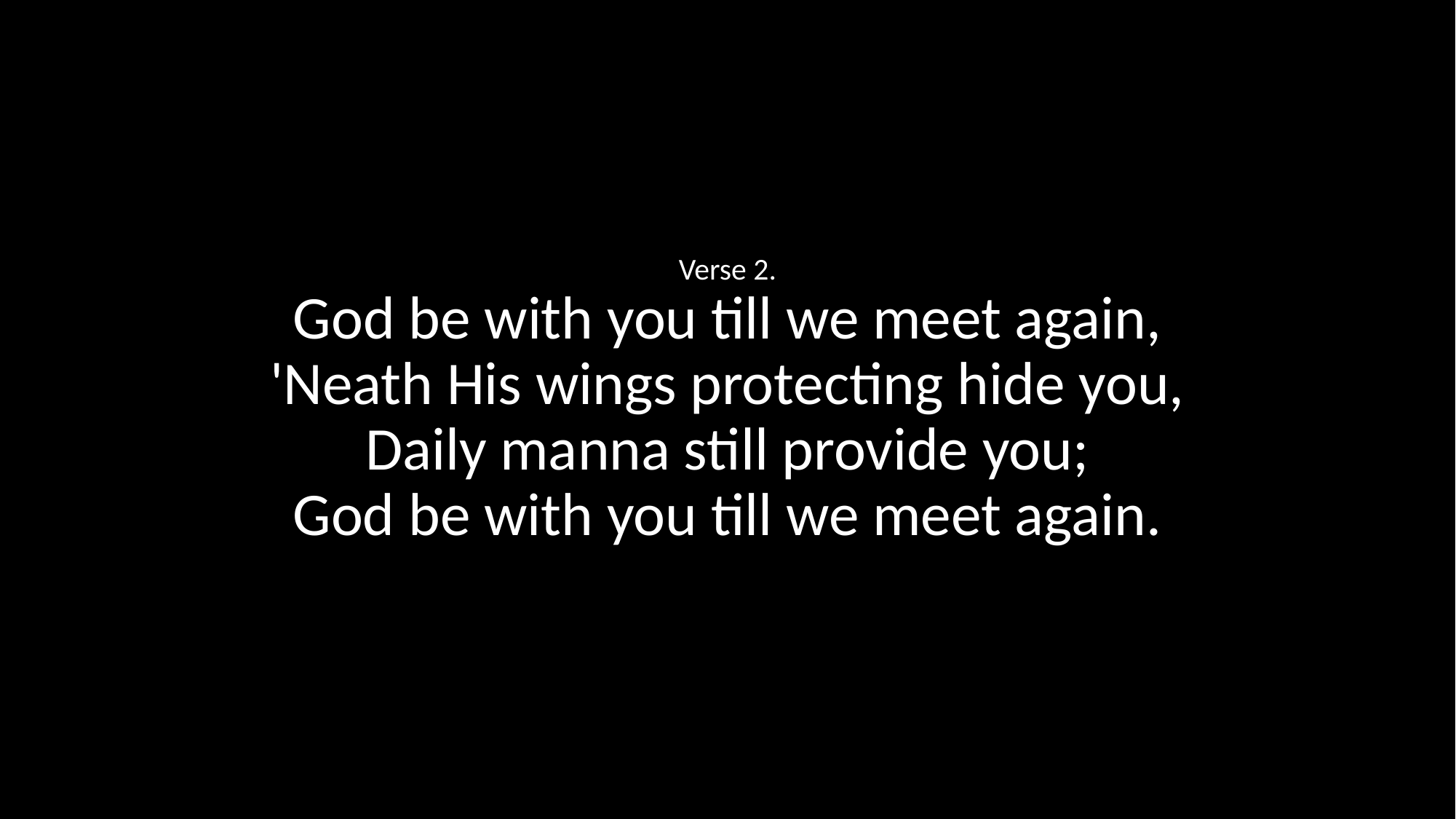

Verse 2.
God be with you till we meet again,
'Neath His wings protecting hide you,
Daily manna still provide you;
God be with you till we meet again.